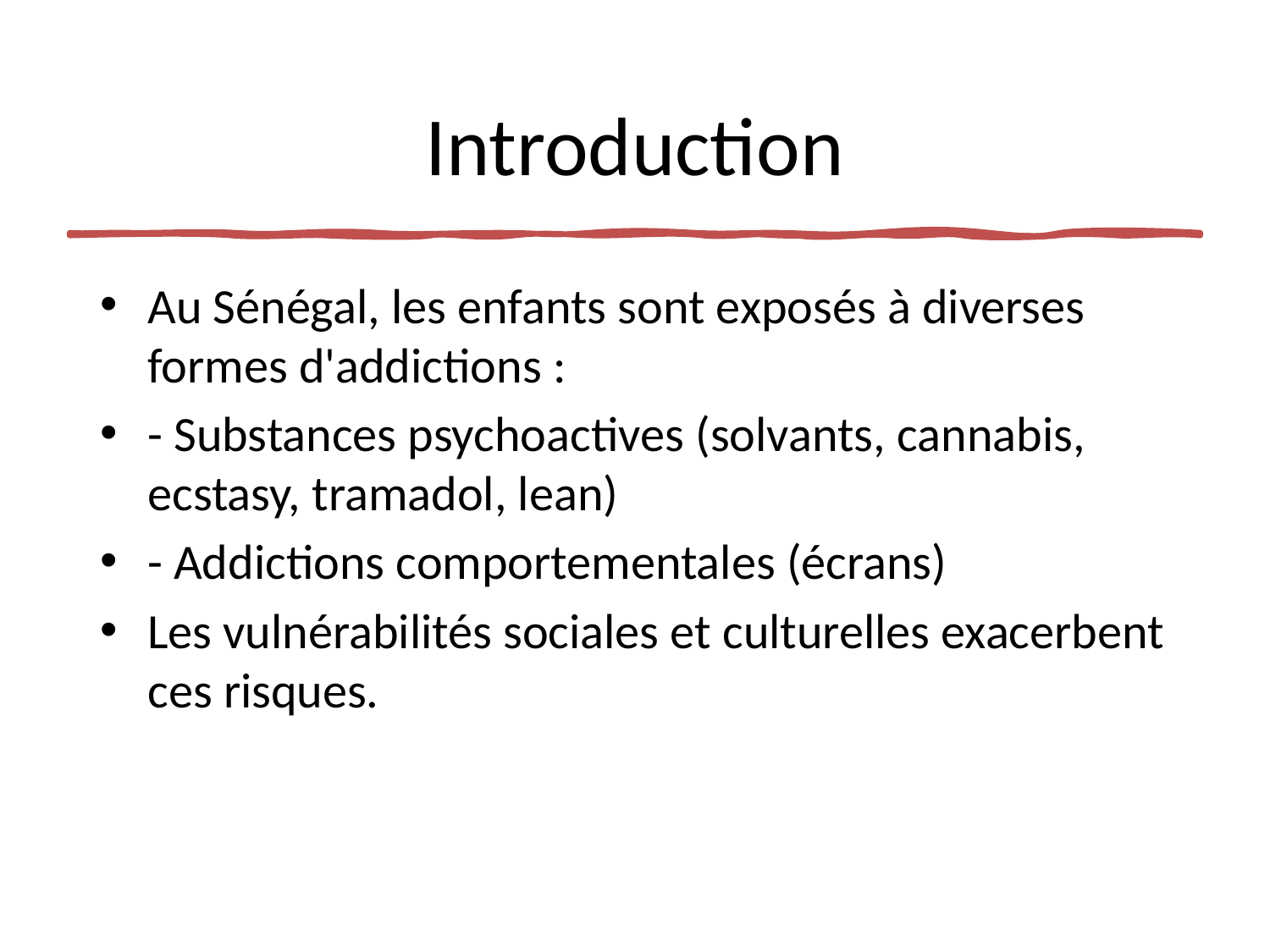

# Introduction

Au Sénégal, les enfants sont exposés à diverses formes d'addictions :
- Substances psychoactives (solvants, cannabis, ecstasy, tramadol, lean)
- Addictions comportementales (écrans)
Les vulnérabilités sociales et culturelles exacerbent ces risques.